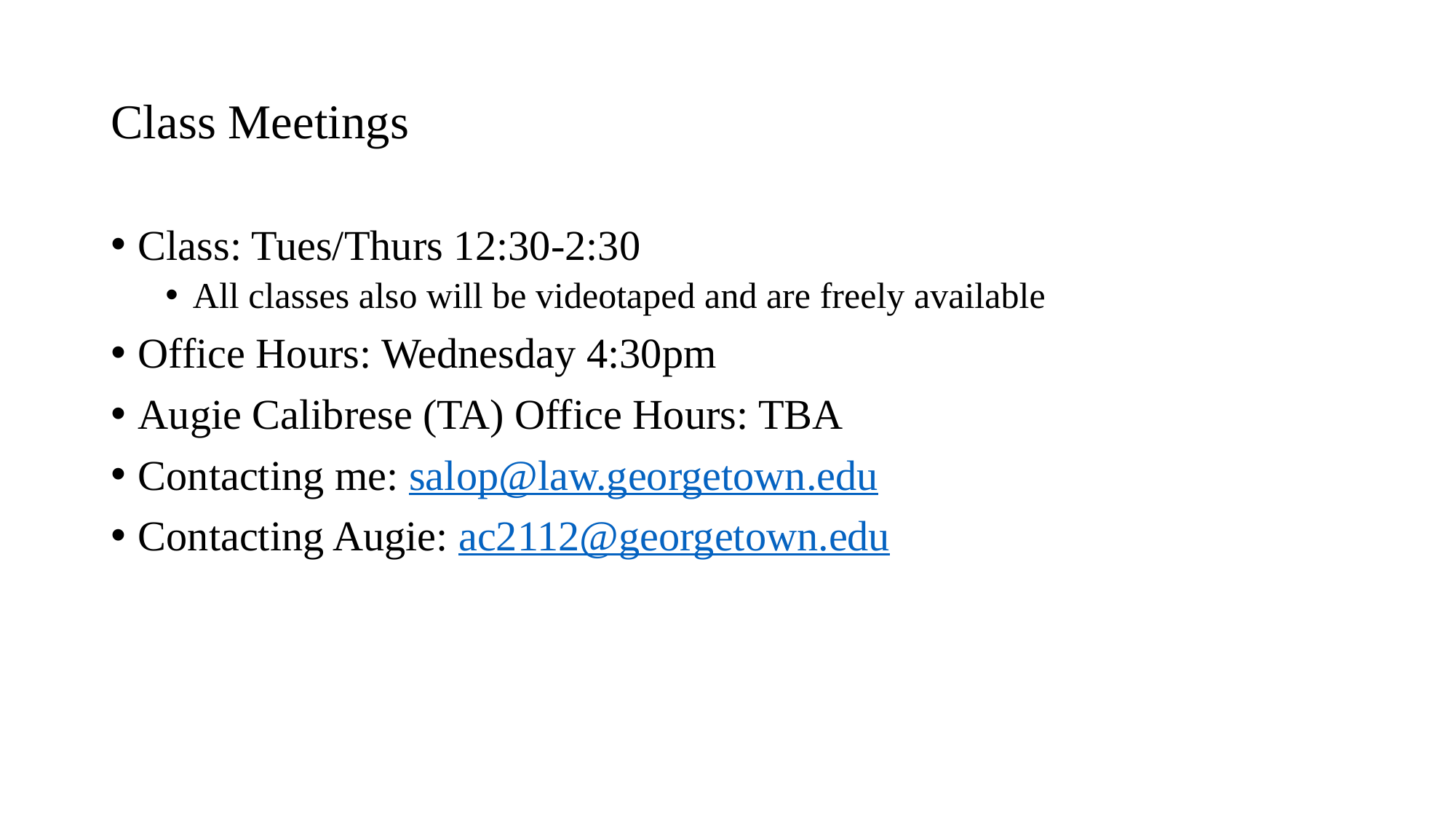

# Class Meetings
Class: Tues/Thurs 12:30-2:30
All classes also will be videotaped and are freely available
Office Hours: Wednesday 4:30pm
Augie Calibrese (TA) Office Hours: TBA
Contacting me: salop@law.georgetown.edu
Contacting Augie: ac2112@georgetown.edu